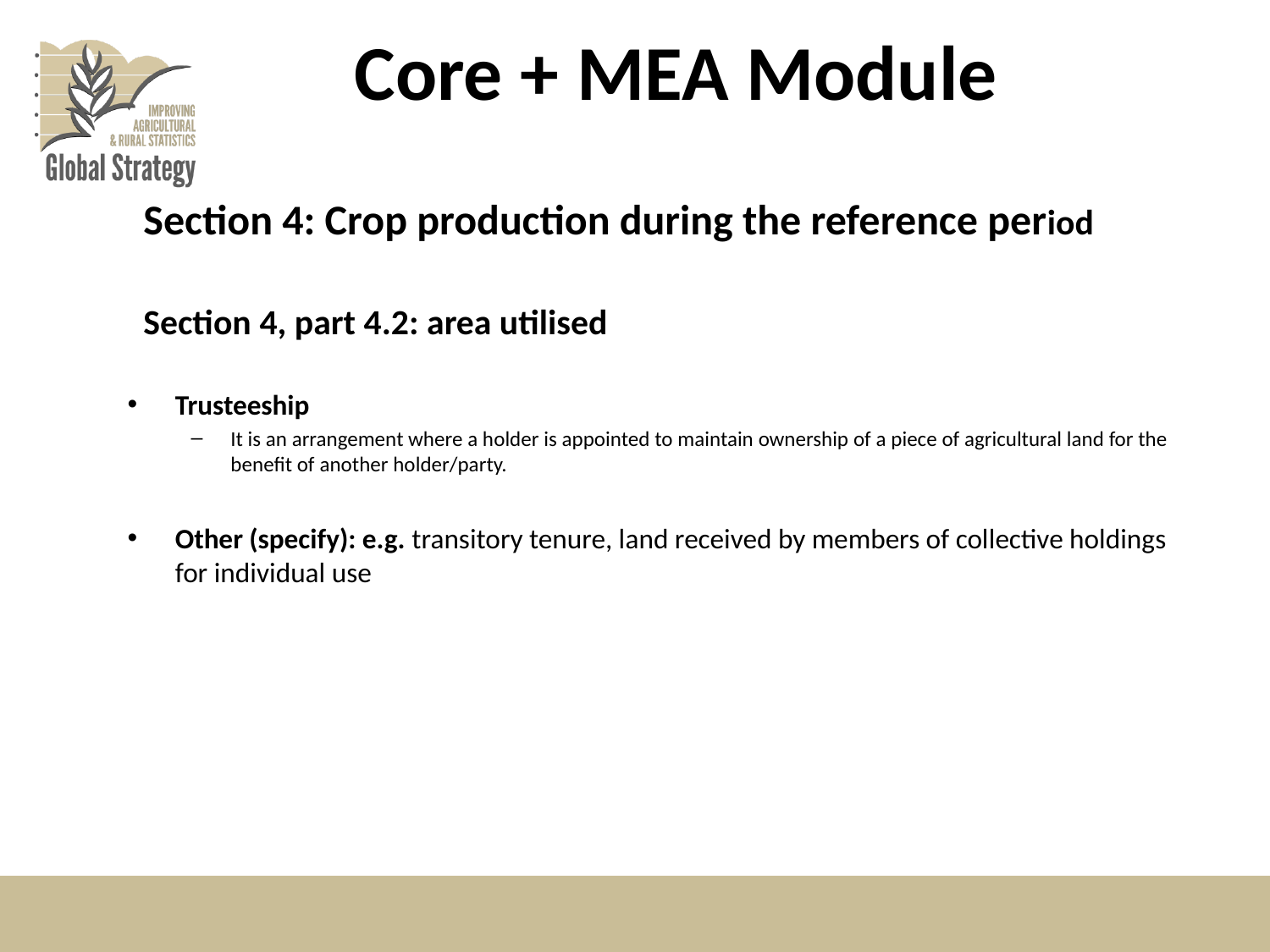

# Core + MEA Module
Section 4: Crop production during the reference period

Section 4, part 4.2: area utilised

Trusteeship
It is an arrangement where a holder is appointed to maintain ownership of a piece of agricultural land for the benefit of another holder/party.

Other (specify): e.g. transitory tenure, land received by members of collective holdings for individual use